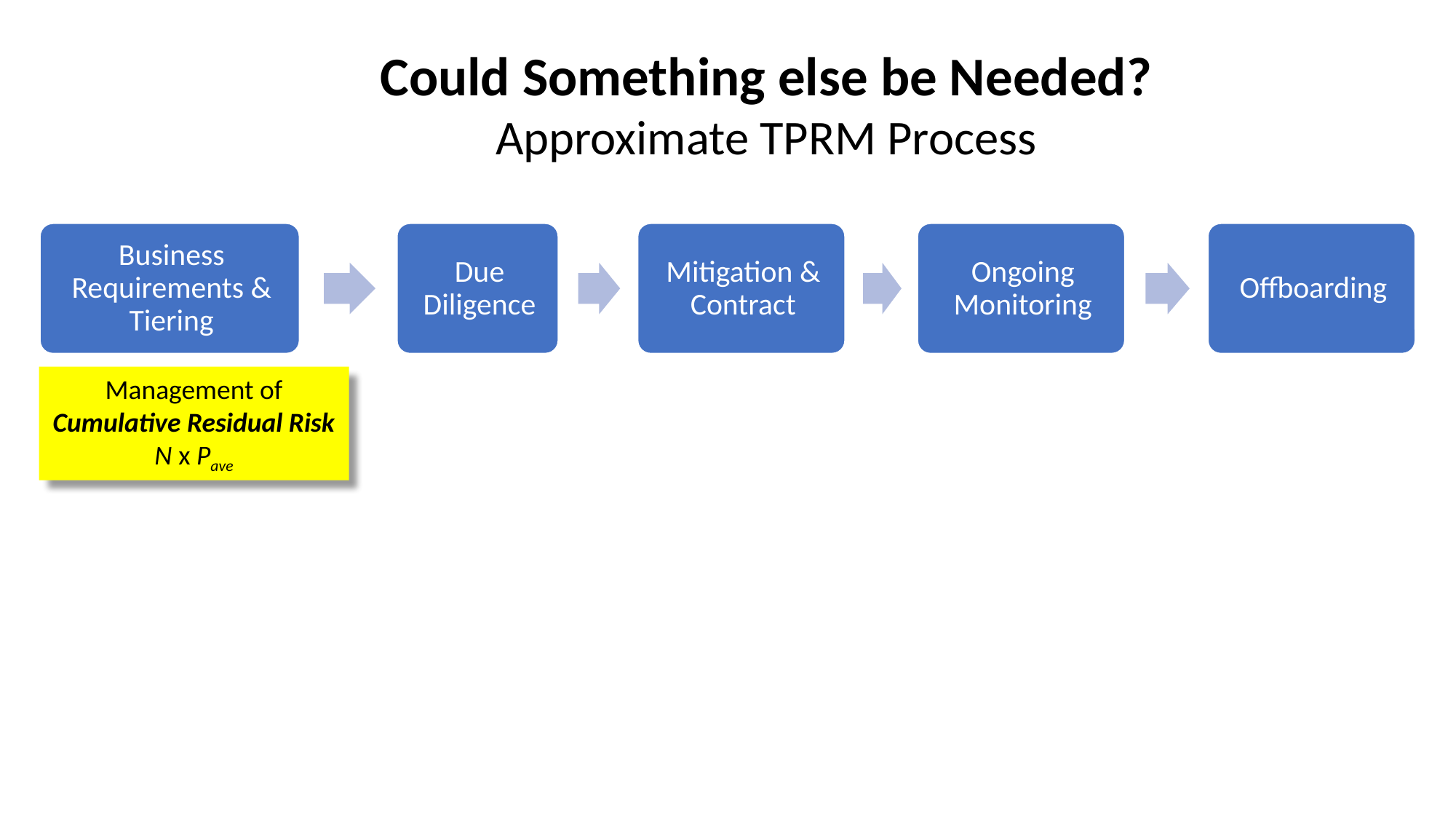

Could Something else be Needed?
Approximate TPRM Process
Business Requirements & Tiering

Due Diligence

Mitigation & Contract

Ongoing Monitoring

Offboarding
Management of Cumulative Residual Risk
N x Pave